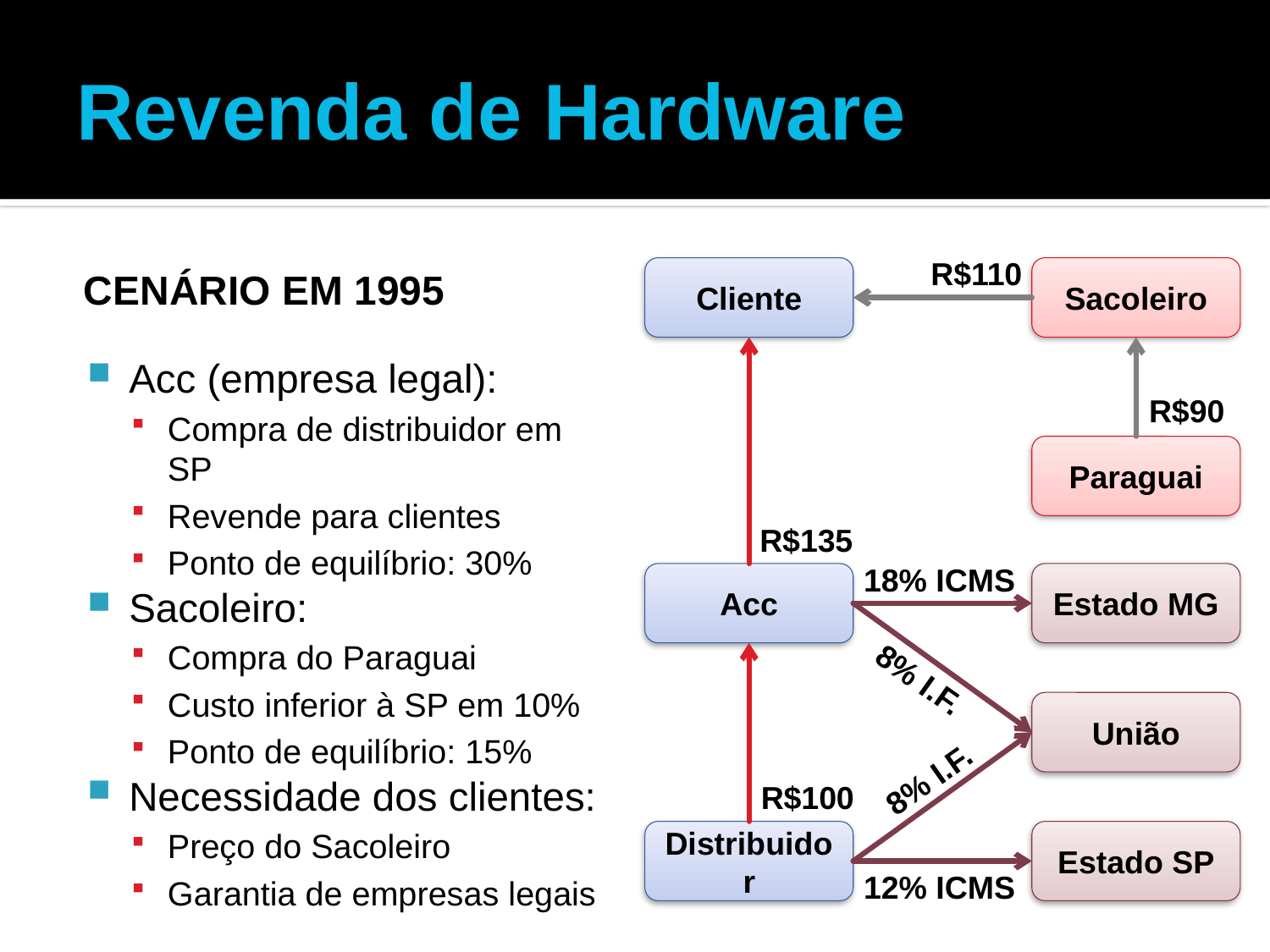

# Revenda de Hardware
Cenário em 1995
R$110
Sacoleiro
R$90
Paraguai
Cliente
Acc (empresa legal):
Compra de distribuidor em SP
Revende para clientes
Ponto de equilíbrio: 30%
Sacoleiro:
Compra do Paraguai
Custo inferior à SP em 10%
Ponto de equilíbrio: 15%
Necessidade dos clientes:
Preço do Sacoleiro
Garantia de empresas legais
R$135
18% ICMS
Estado MG
8% I.F.
União
8% I.F.
Estado SP
12% ICMS
Acc
R$100
Distribuidor